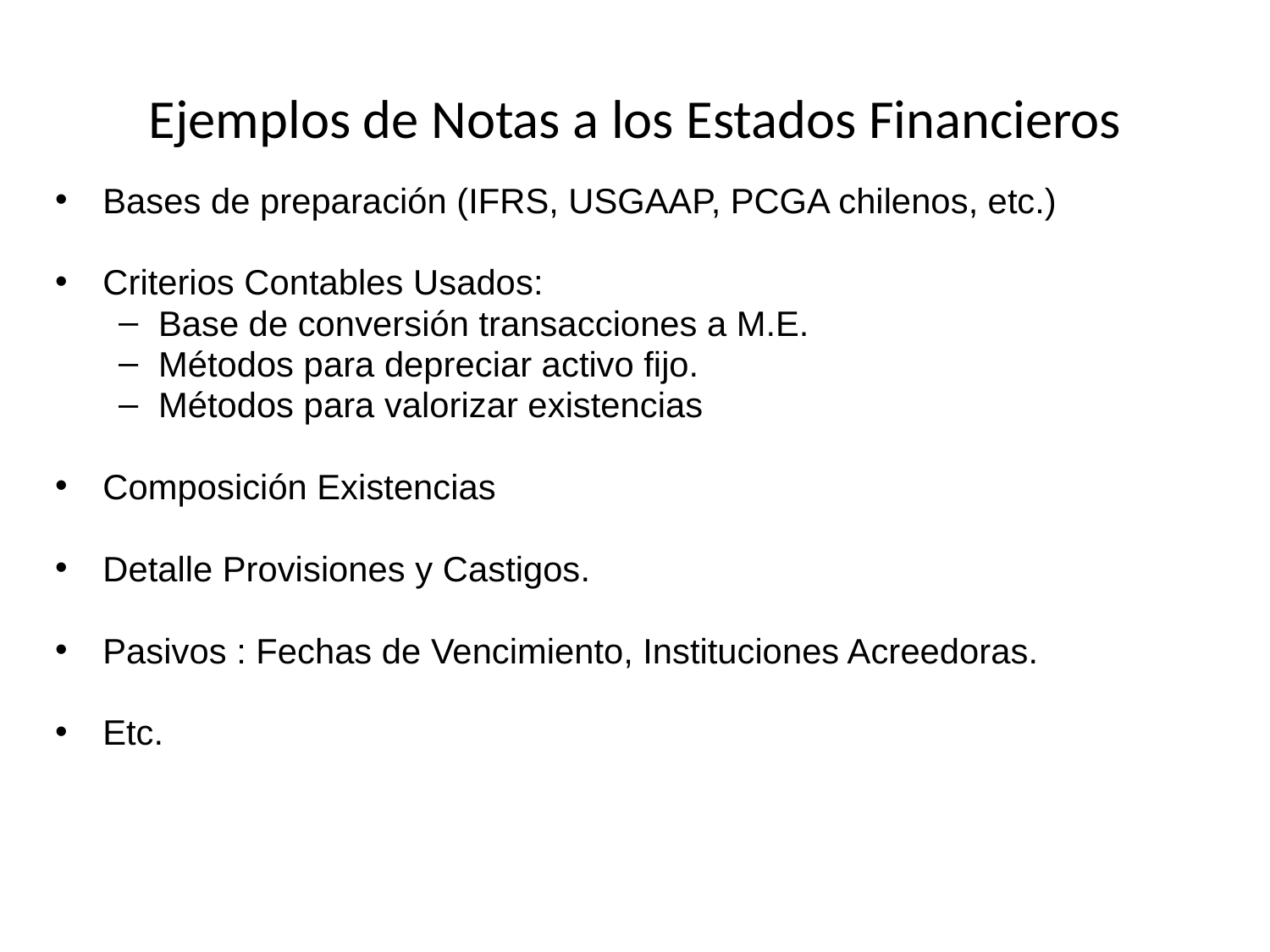

# Ejemplos de Notas a los Estados Financieros
Bases de preparación (IFRS, USGAAP, PCGA chilenos, etc.)

Criterios Contables Usados:
Base de conversión transacciones a M.E.
Métodos para depreciar activo fijo.
Métodos para valorizar existencias

Composición Existencias

Detalle Provisiones y Castigos.

Pasivos : Fechas de Vencimiento, Instituciones Acreedoras.

Etc.